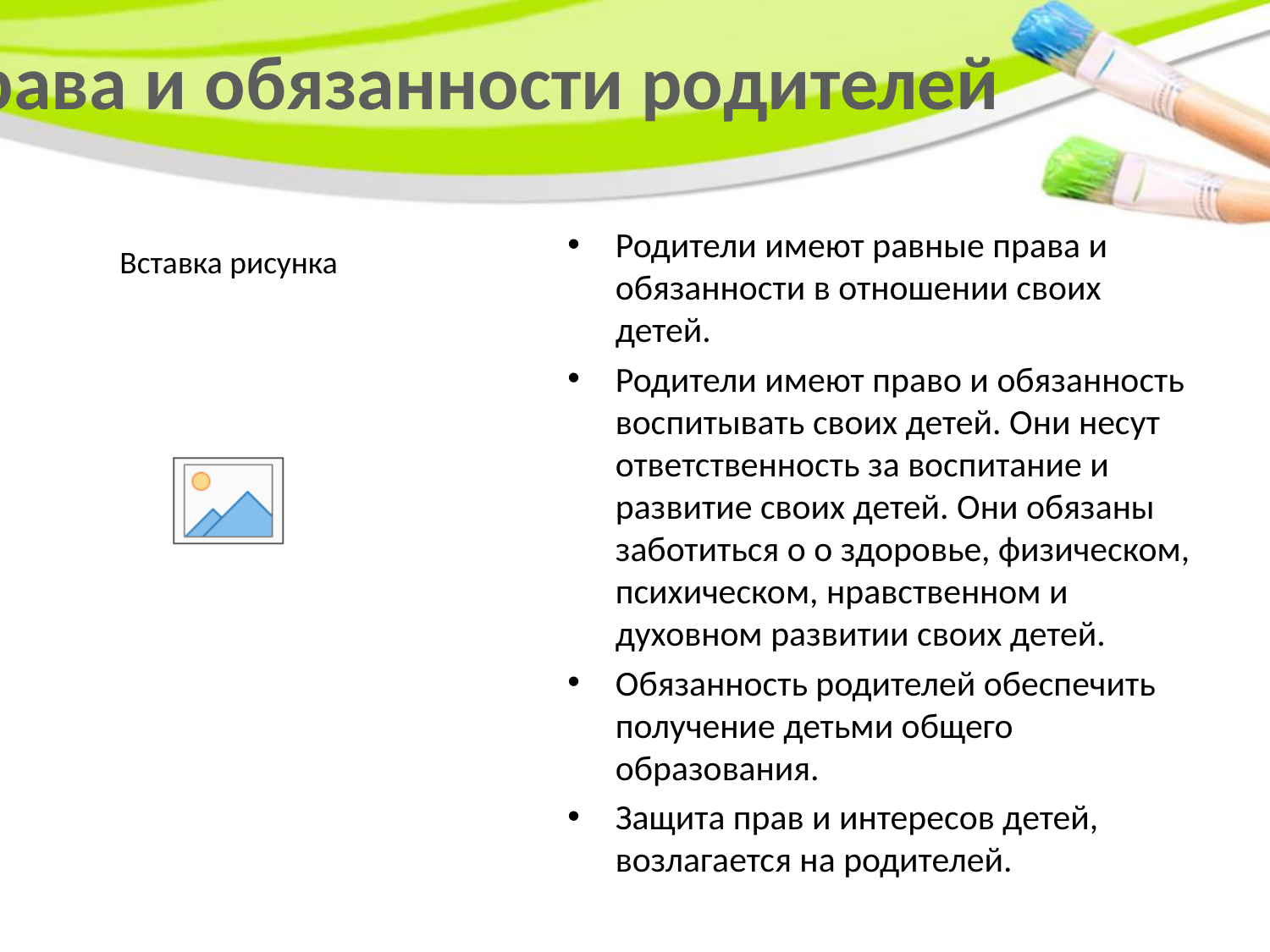

# Права и обязанности родителей
Родители имеют равные права и обязанности в отношении своих детей.
Родители имеют право и обязанность воспитывать своих детей. Они несут  ответственность за воспитание и развитие своих детей. Они обязаны заботиться о о здоровье, физическом, психическом, нравственном и духовном развитии своих детей.
Обязанность родителей обеспечить получение детьми общего образования.
Защита прав и интересов детей, возлагается на родителей.